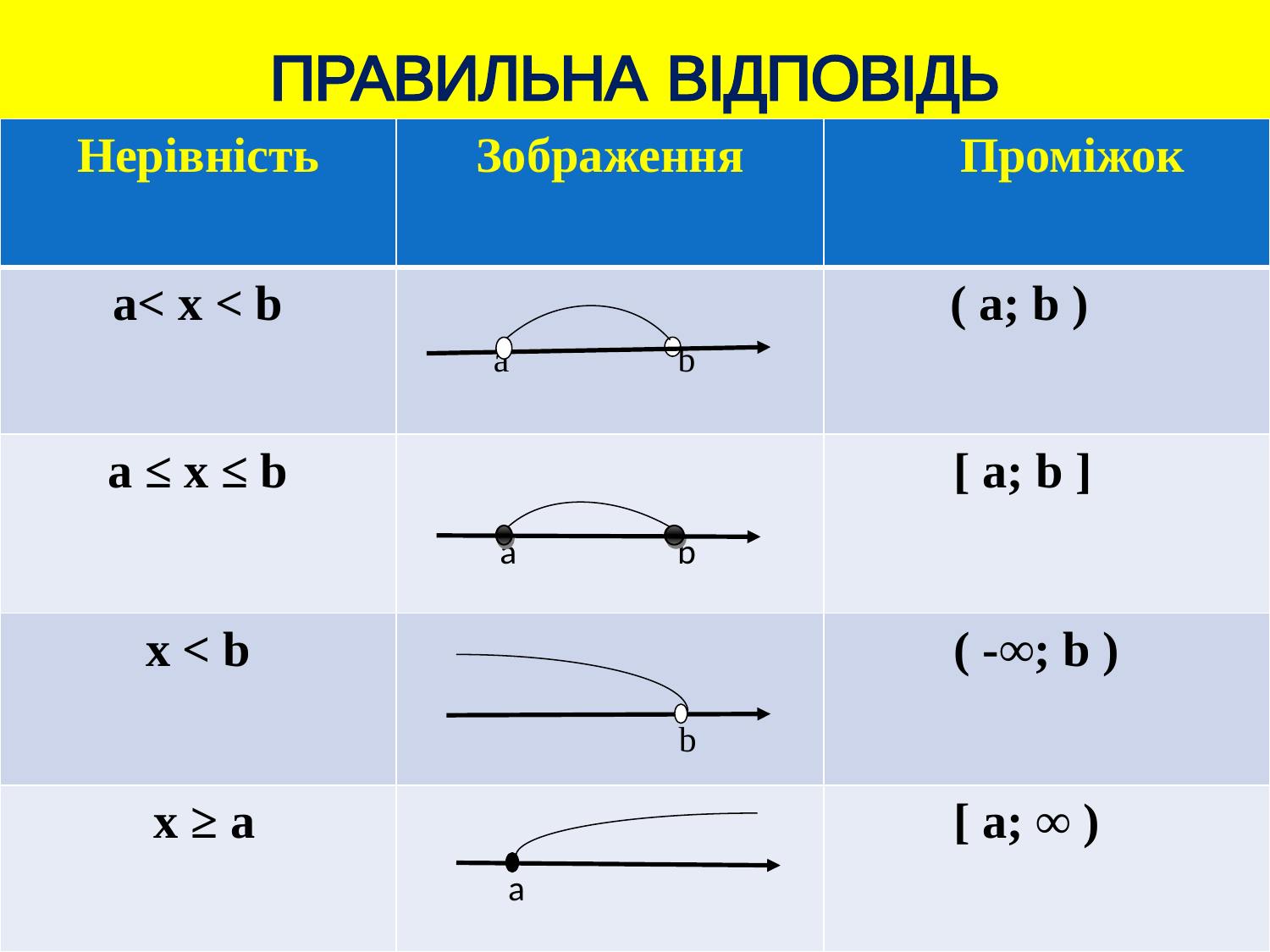

# Правильна відповідь
| Нерівність | Зображення | Проміжок |
| --- | --- | --- |
| a< x < b | a b | ( a; b ) |
| a ≤ x ≤ b | a b | [ a; b ] |
| x < b | b | ( -∞; b ) |
| x ≥ a | a | [ a; ∞ ) |